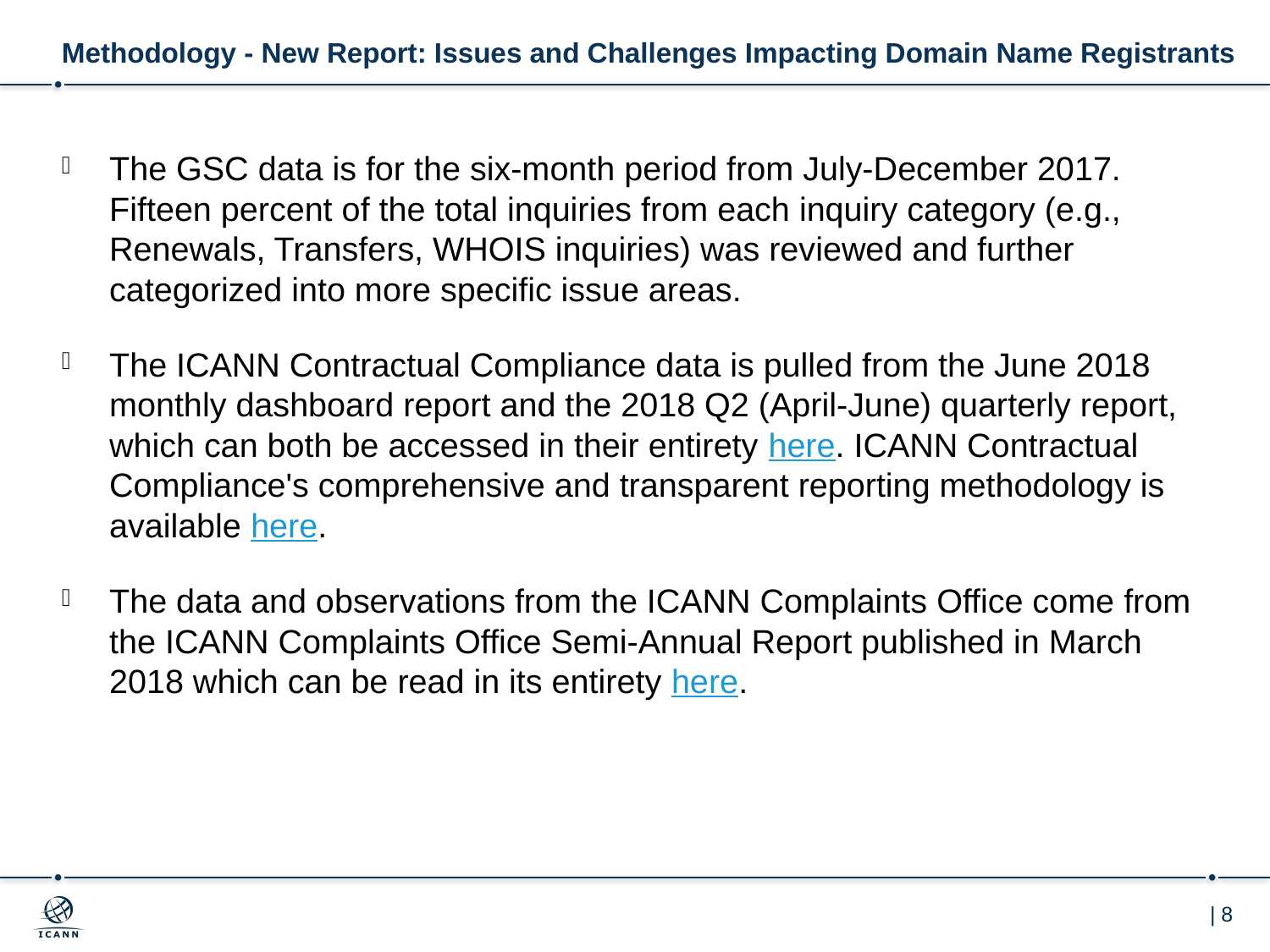

# Methodology - New Report: Issues and Challenges Impacting Domain Name Registrants
The GSC data is for the six-month period from July-December 2017. Fifteen percent of the total inquiries from each inquiry category (e.g., Renewals, Transfers, WHOIS inquiries) was reviewed and further categorized into more specific issue areas.
The ICANN Contractual Compliance data is pulled from the June 2018 monthly dashboard report and the 2018 Q2 (April-June) quarterly report, which can both be accessed in their entirety here. ICANN Contractual Compliance's comprehensive and transparent reporting methodology is available here.
The data and observations from the ICANN Complaints Office come from the ICANN Complaints Office Semi-Annual Report published in March 2018 which can be read in its entirety here.